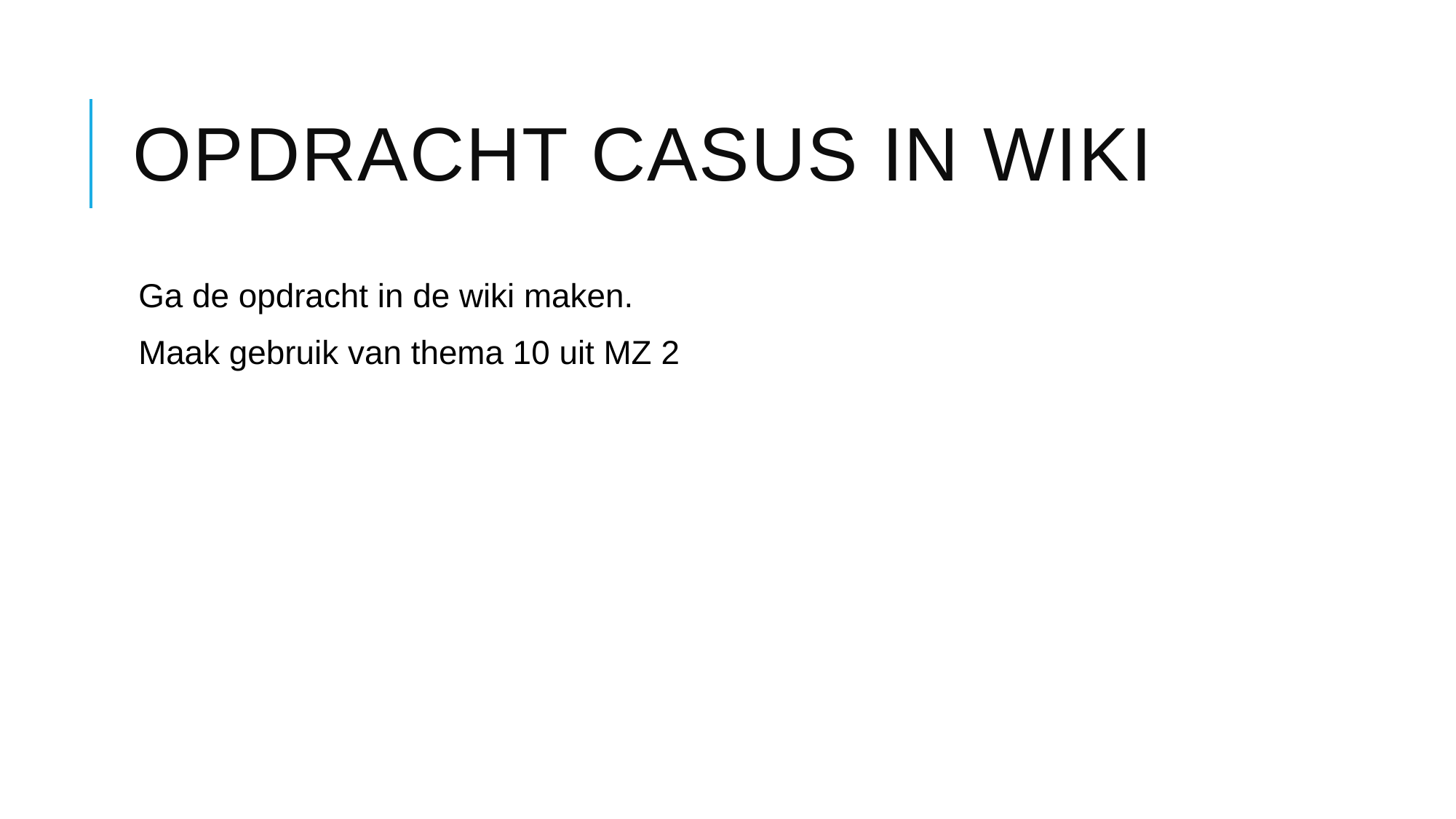

# Opdracht Casus in wiki
Ga de opdracht in de wiki maken.
Maak gebruik van thema 10 uit MZ 2